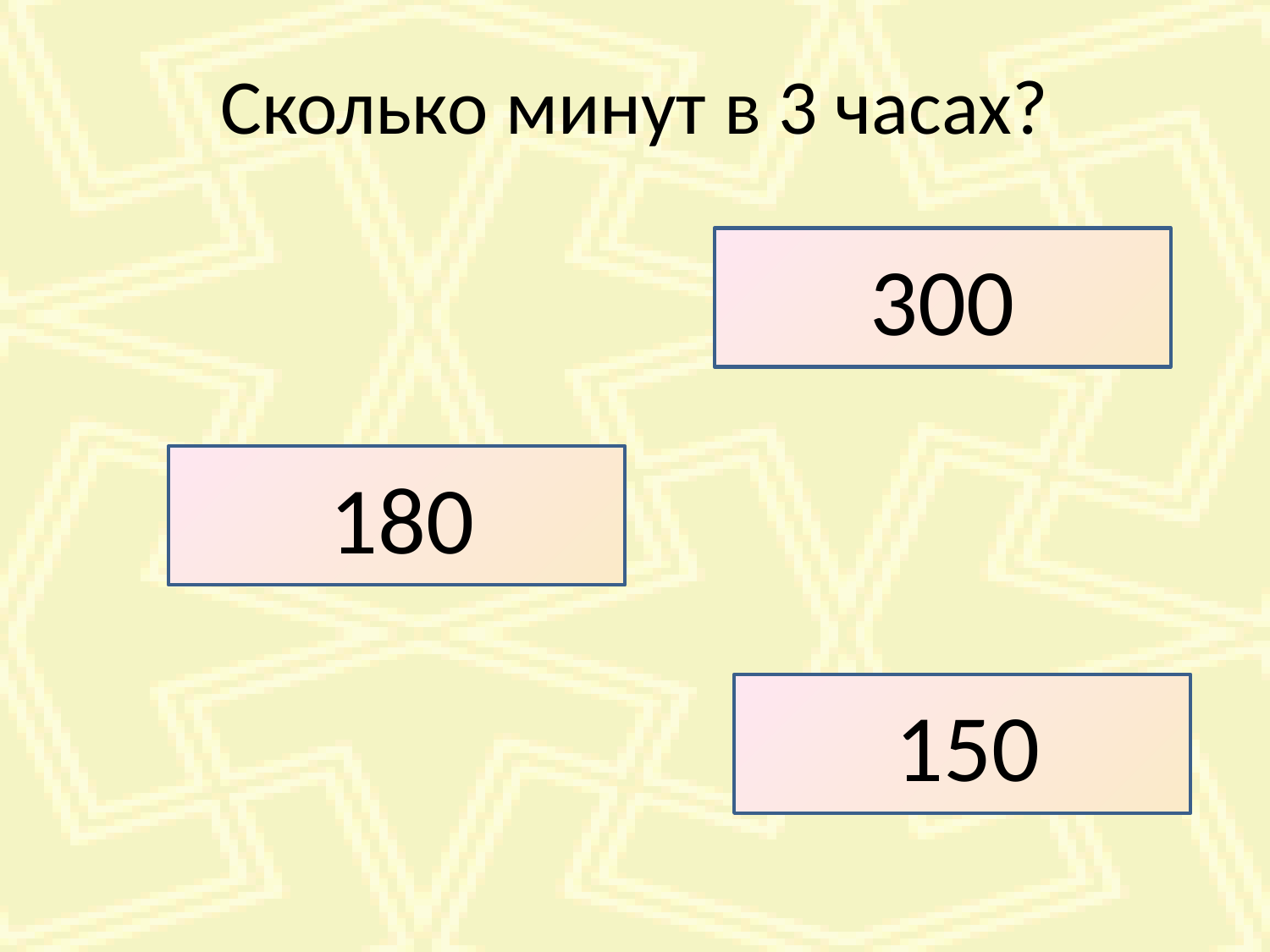

# Сколько минут в 3 часах?
300
 180
 150